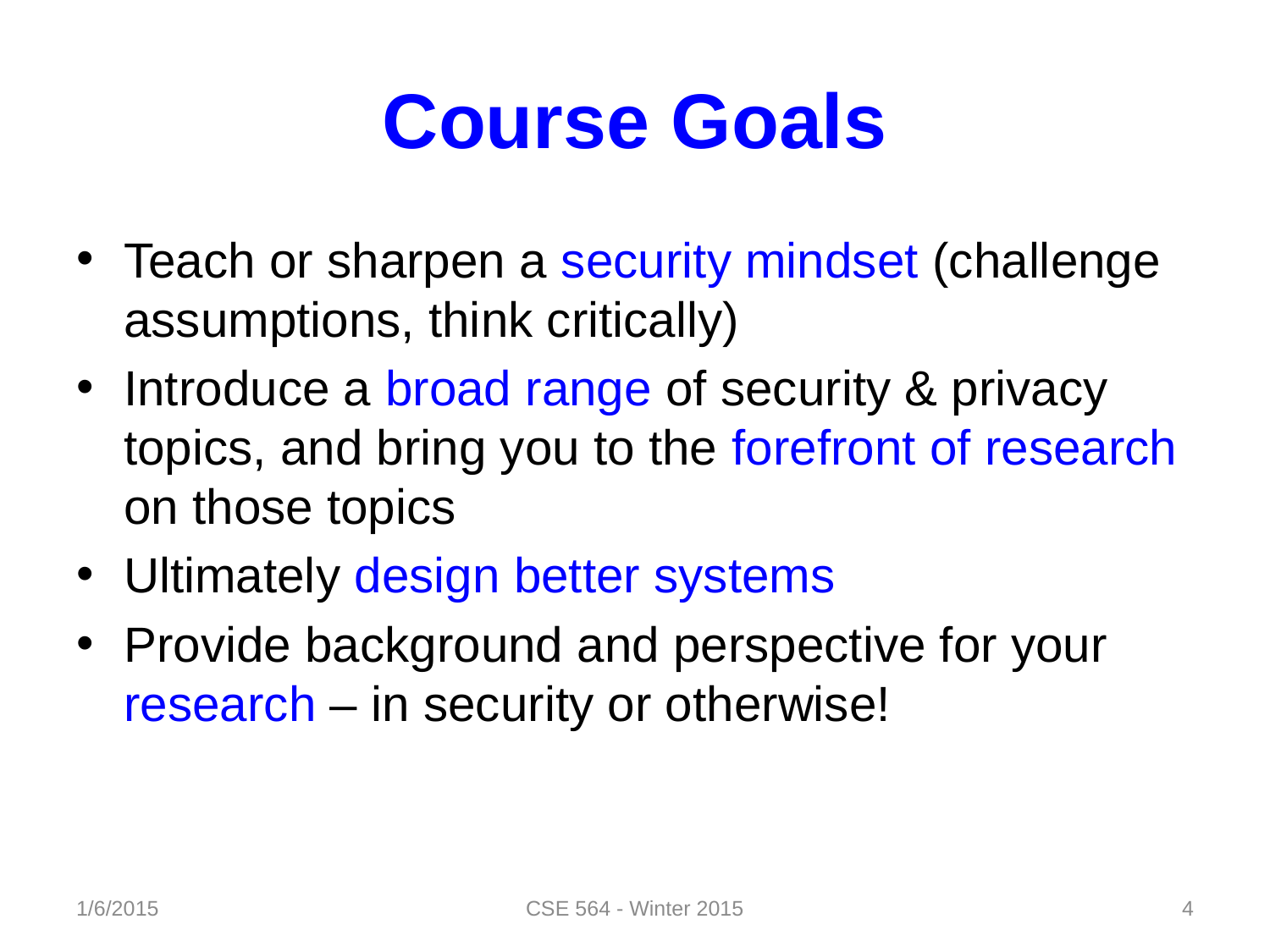

# Course Goals
Teach or sharpen a security mindset (challenge assumptions, think critically)
Introduce a broad range of security & privacy topics, and bring you to the forefront of research on those topics
Ultimately design better systems
Provide background and perspective for your research – in security or otherwise!
1/6/2015
CSE 564 - Winter 2015
4